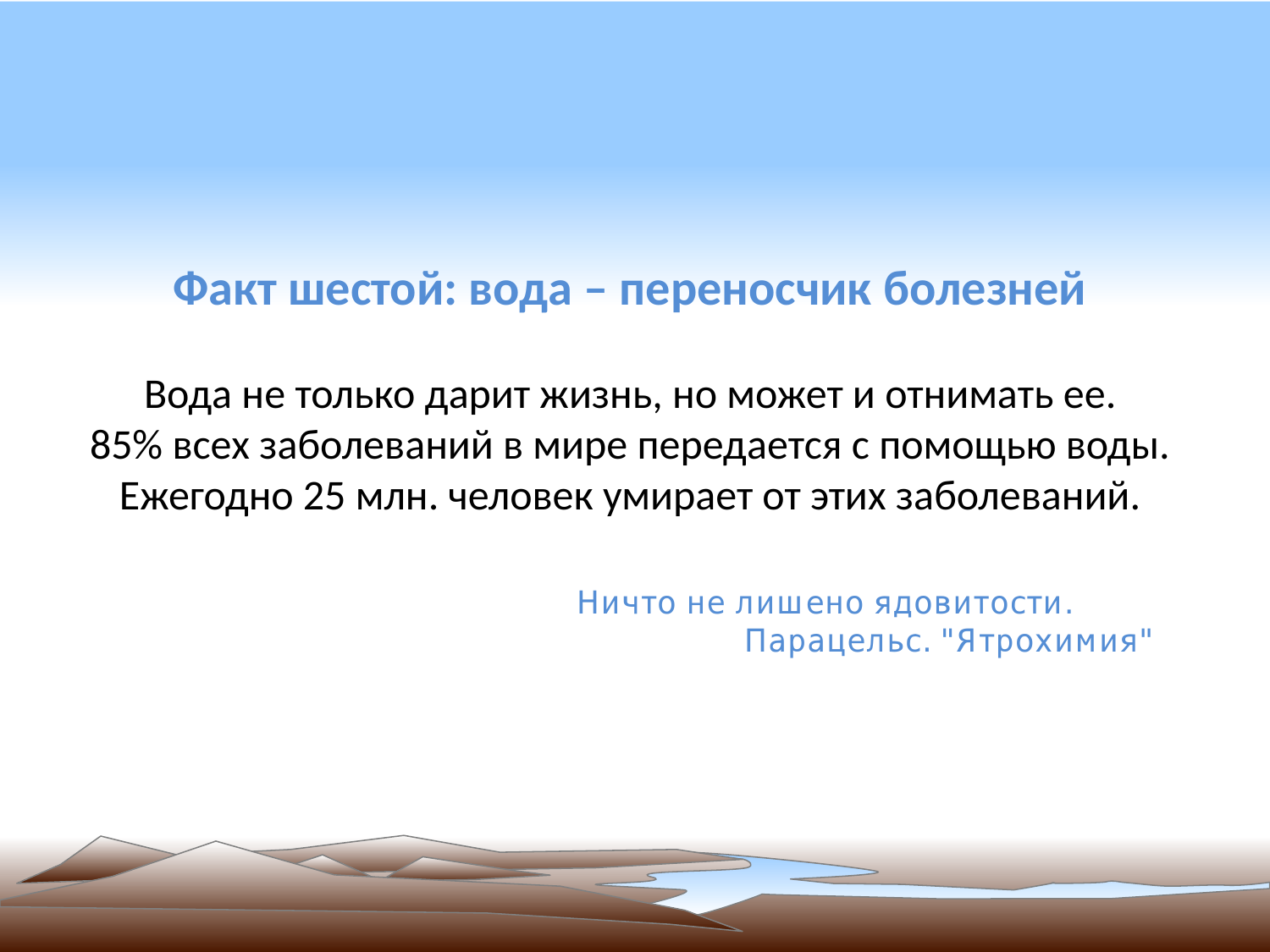

Факт шестой: вода – переносчик болезней

Вода не только дарит жизнь, но может и отнимать ее.
 85% всех заболеваний в мире передается с помощью воды.  Ежегодно 25 млн. человек умирает от этих заболеваний.
Ничто не лишено ядовитости.
                  Парацельс. "Ятрохимия"